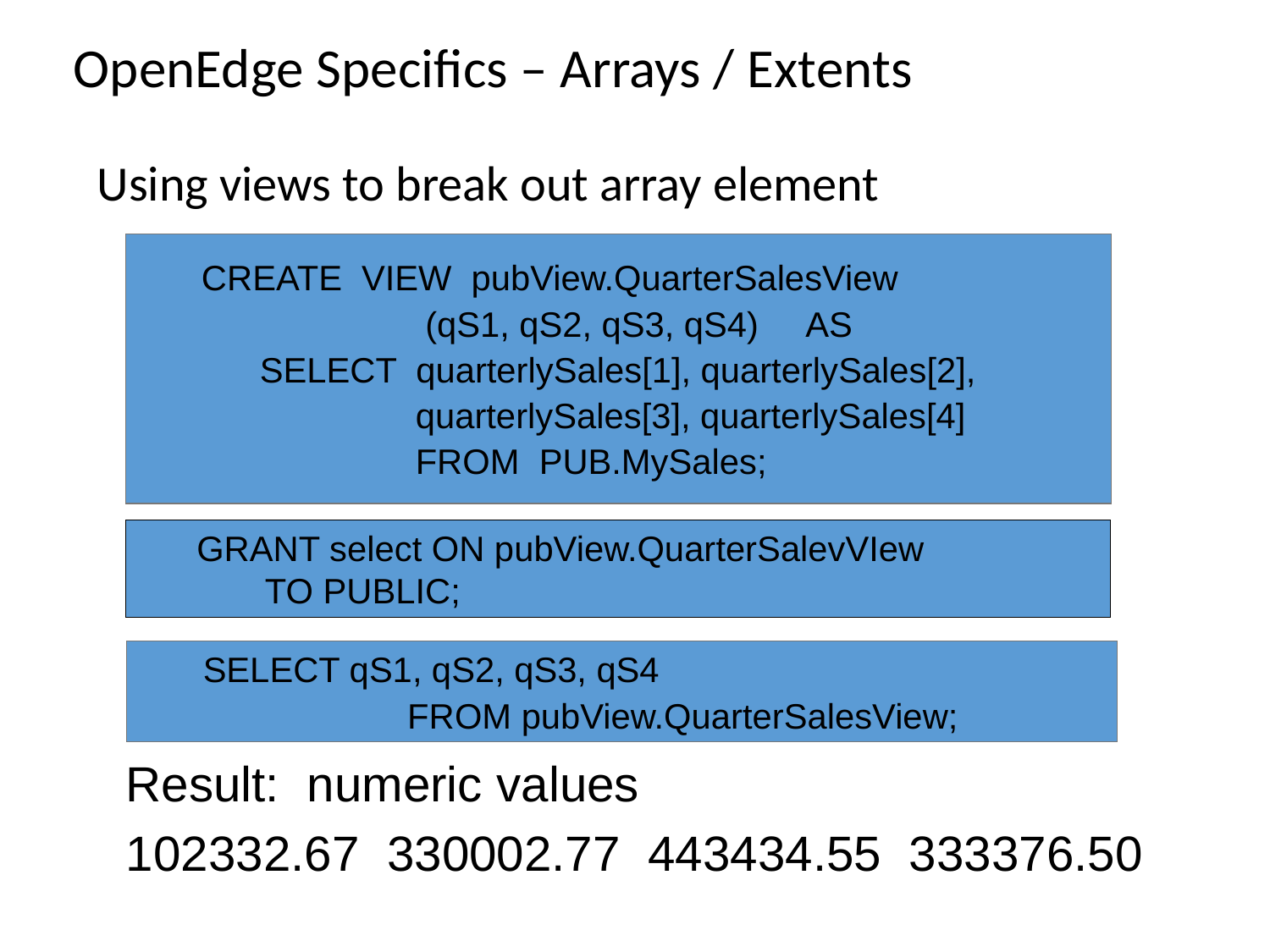

# OpenEdge Specifics – Arrays / Extents
Using views to break out array element
CREATE  VIEW  pubView.QuarterSalesView
                       (qS1, qS2, qS3, qS4)     AS
      SELECT  quarterlySales[1], quarterlySales[2],
                      quarterlySales[3], quarterlySales[4]
                      FROM  PUB.MySales;
      GRANT select ON pubView.QuarterSalevVIew
             TO PUBLIC;
SELECT qS1, qS2, qS3, qS4
                     FROM pubView.QuarterSalesView;
Result:  numeric values
102332.67  330002.77  443434.55  333376.50